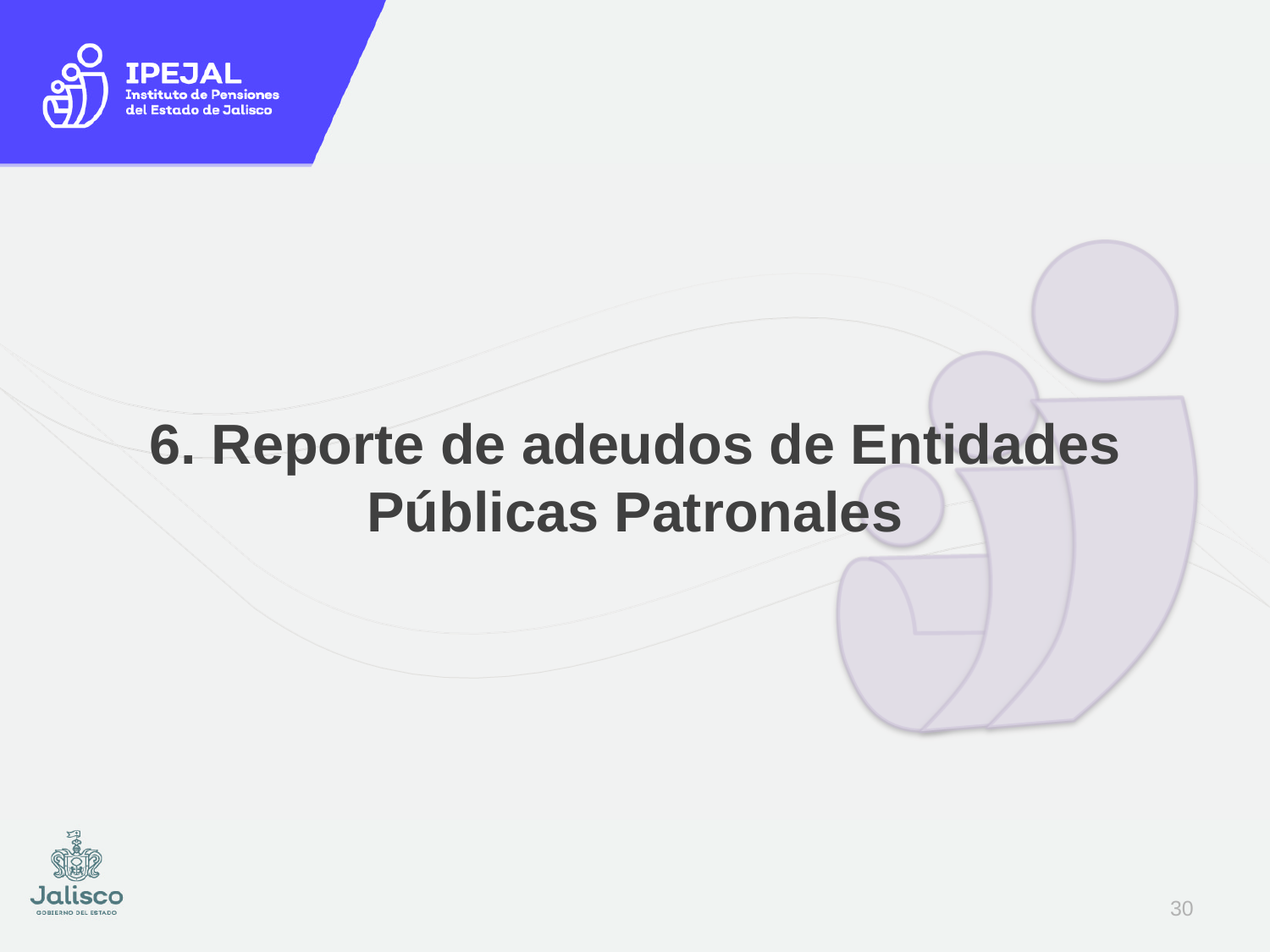

6. Reporte de adeudos de Entidades
Públicas Patronales
30